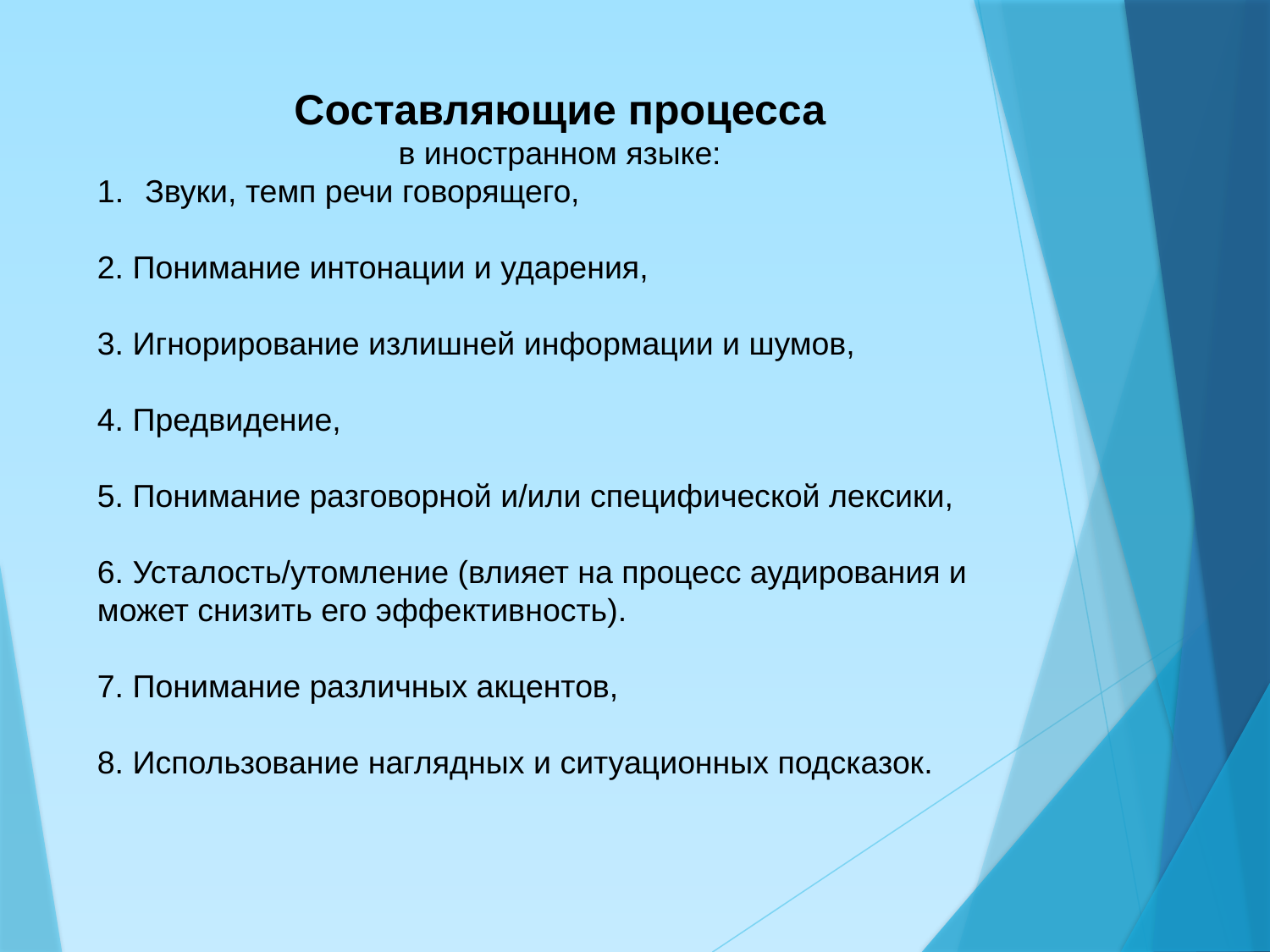

Составляющие процесса
в иностранном языке:
Звуки, темп речи говорящего,

2. Понимание интонации и ударения,

3. Игнорирование излишней информации и шумов,

4. Предвидение,

5. Понимание разговорной и/или специфической лексики,

6. Усталость/утомление (влияет на процесс аудирования и может снизить его эффективность).

7. Понимание различных акцентов,

8. Использование наглядных и ситуационных подсказок.